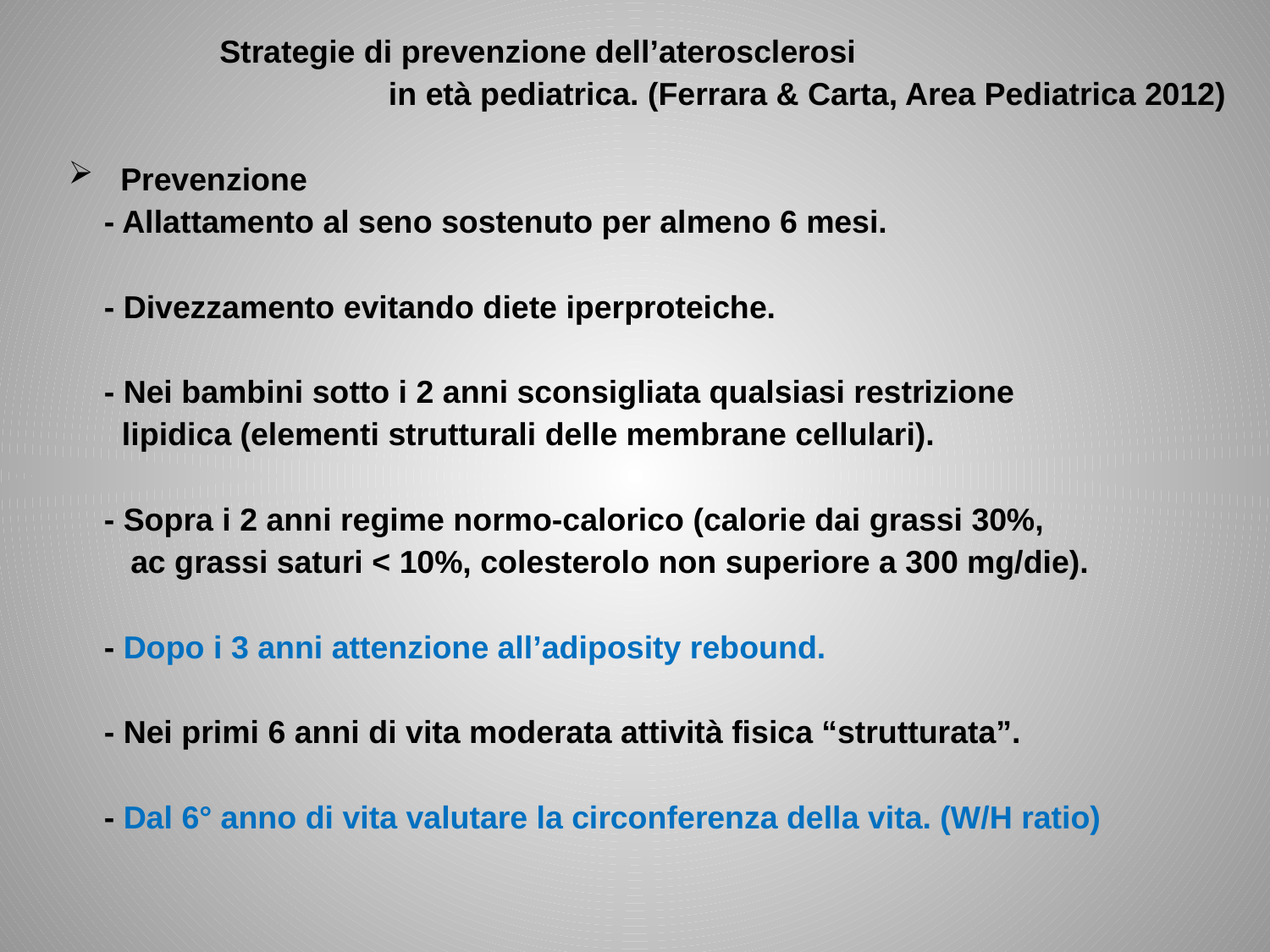

Strategie di prevenzione dell’aterosclerosi
                                    in età pediatrica. (Ferrara & Carta, Area Pediatrica 2012)

   Prevenzione
    - Allattamento al seno sostenuto per almeno 6 mesi.

    - Divezzamento evitando diete iperproteiche.

    - Nei bambini sotto i 2 anni sconsigliata qualsiasi restrizione
      lipidica (elementi strutturali delle membrane cellulari).

    - Sopra i 2 anni regime normo-calorico (calorie dai grassi 30%,
       ac grassi saturi < 10%, colesterolo non superiore a 300 mg/die).

    - Dopo i 3 anni attenzione all’adiposity rebound.

    - Nei primi 6 anni di vita moderata attività fisica “strutturata”.

    - Dal 6° anno di vita valutare la circonferenza della vita. (W/H ratio)